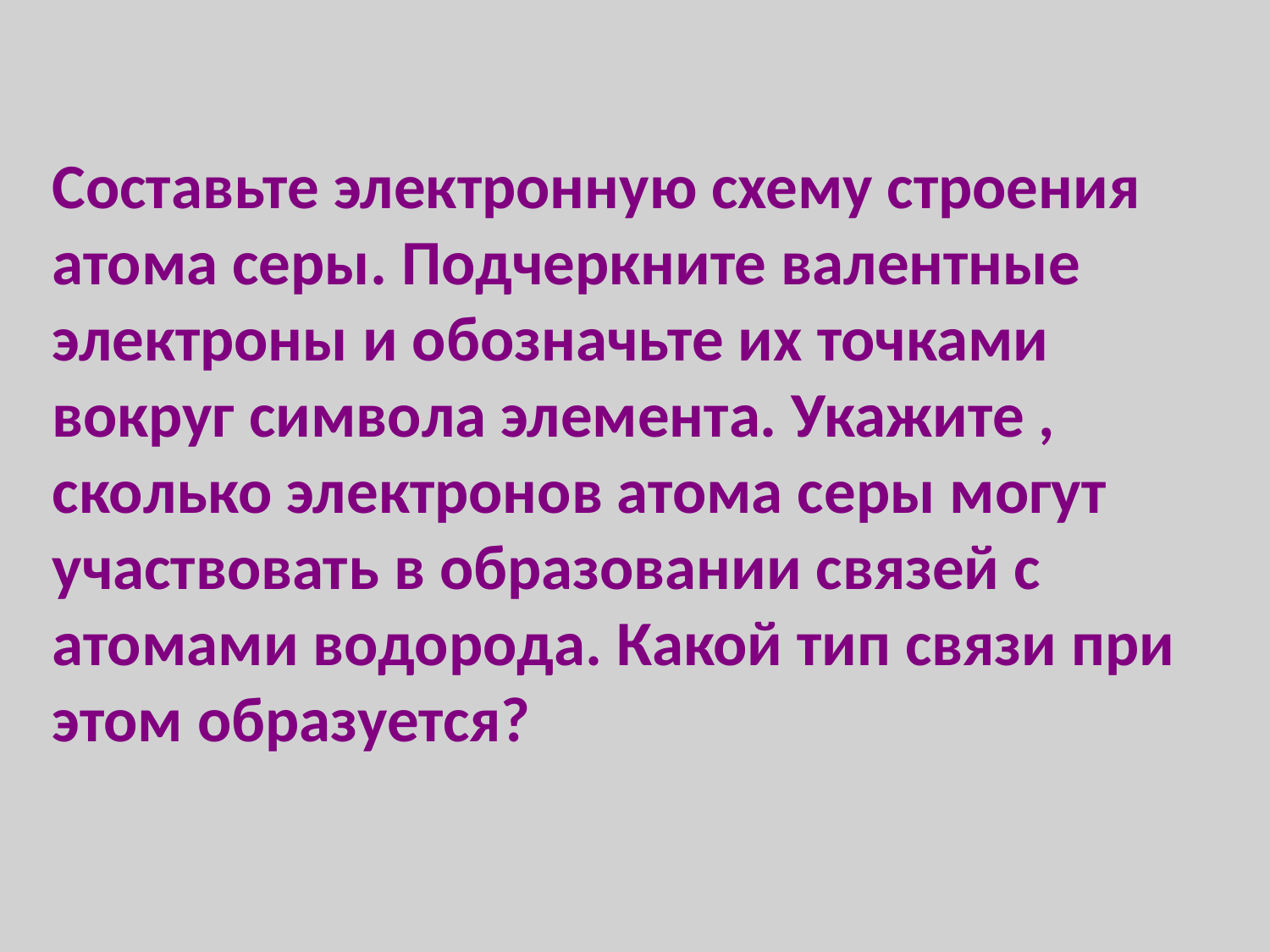

Составьте электронную схему строения атома серы. Подчеркните валентные электроны и обозначьте их точками вокруг символа элемента. Укажите , сколько электронов атома серы могут участвовать в образовании связей с атомами водорода. Какой тип связи при этом образуется?